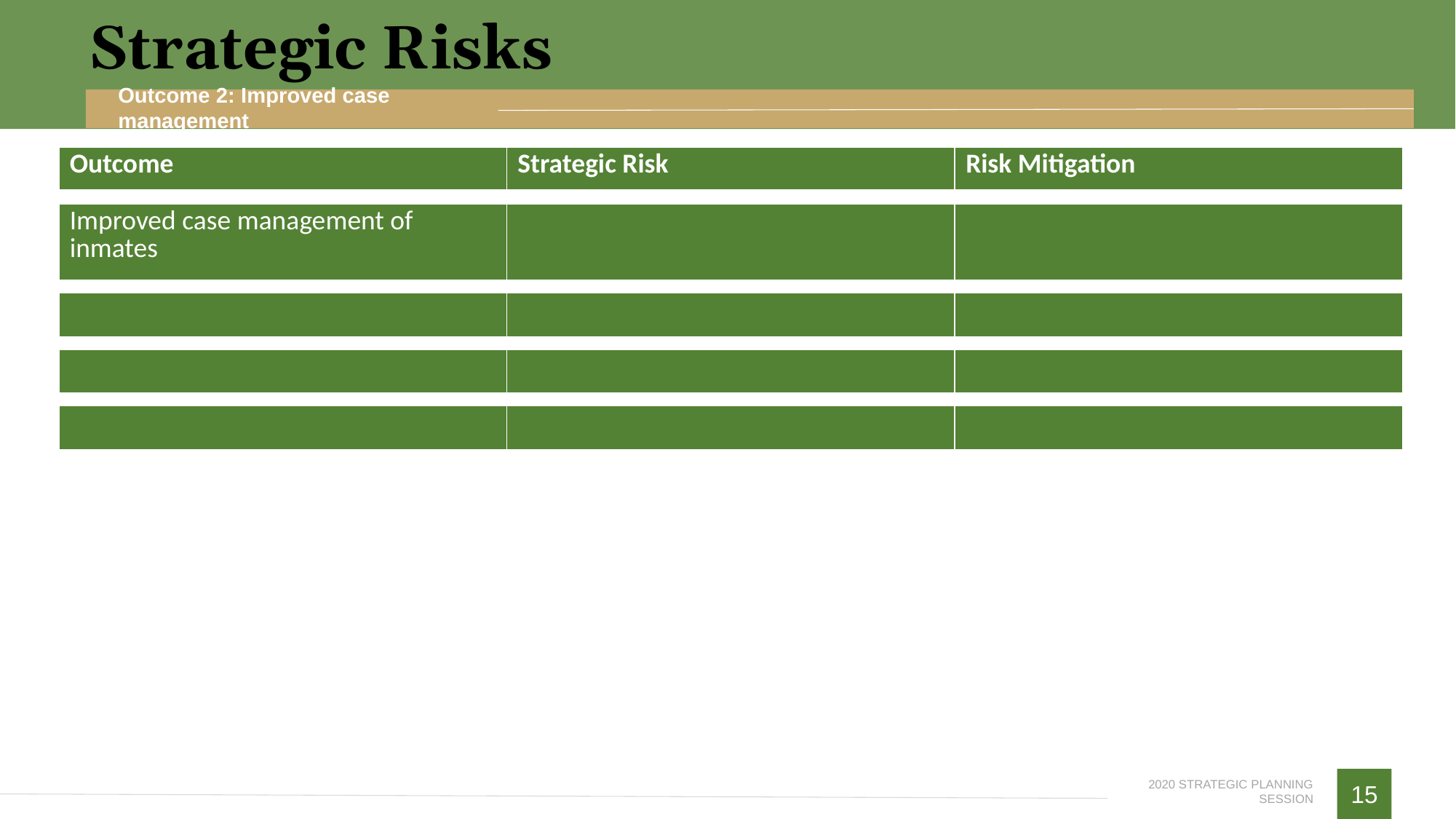

Strategic Risks
Outcome 2: Improved case management
| Outcome | Strategic Risk | Risk Mitigation |
| --- | --- | --- |
|  |  |  |
| Improved case management of inmates |  |  |
|  |  |  |
|  |  |  |
|  |  |  |
|  |  |  |
|  |  |  |
|  |  |  |